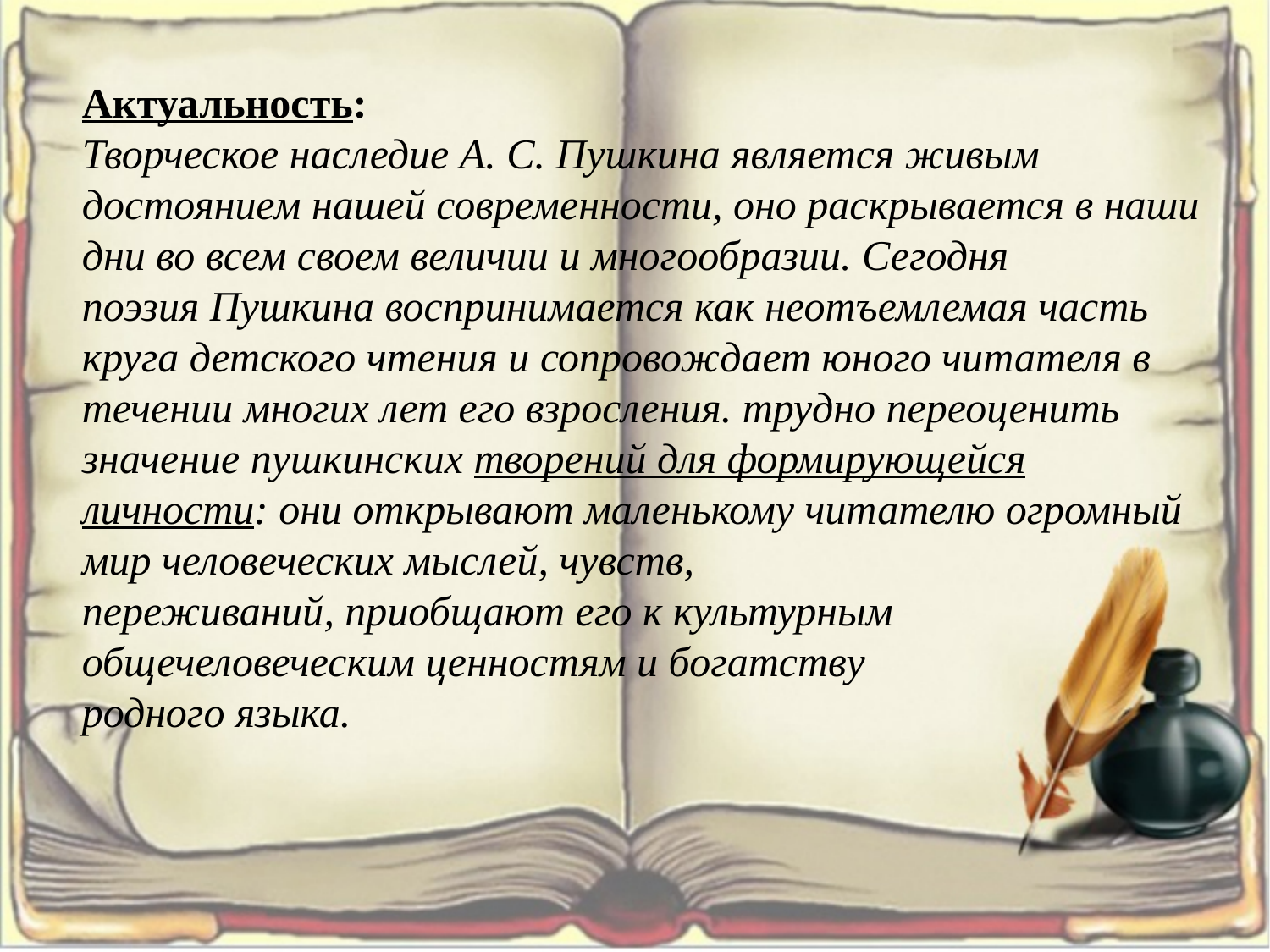

Актуальность:
Творческое наследие А. С. Пушкина является живым достоянием нашей современности, оно раскрывается в наши дни во всем своем величии и многообразии. Сегодня поэзия Пушкина воспринимается как неотъемлемая часть круга детского чтения и сопровождает юного читателя в течении многих лет его взросления. трудно переоценить значение пушкинских творений для формирующейся личности: они открывают маленькому читателю огромный мир человеческих мыслей, чувств,
переживаний, приобщают его к культурным общечеловеческим ценностям и богатству
родного языка.